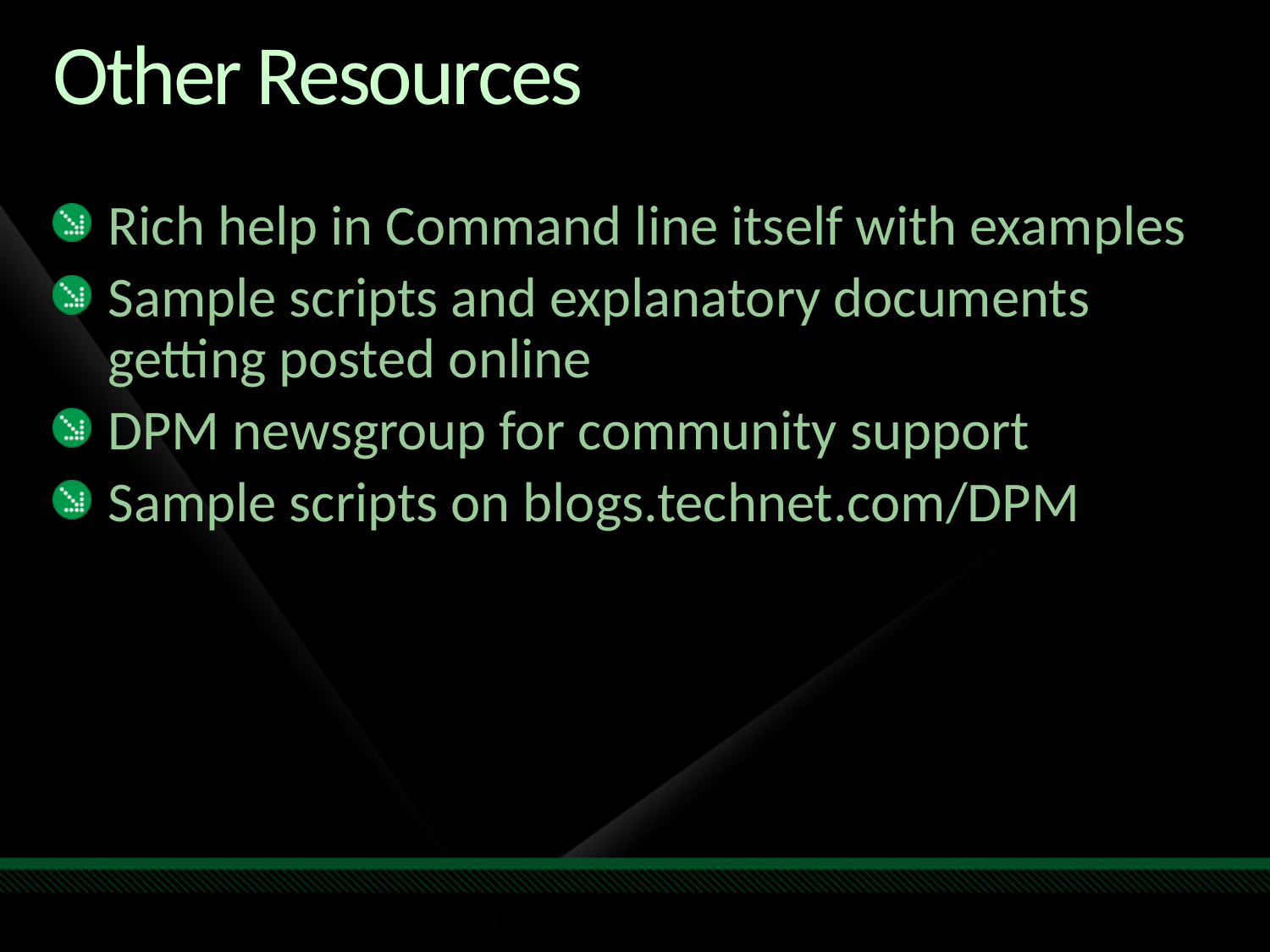

# Other Resources
Rich help in Command line itself with examples
Sample scripts and explanatory documents getting posted online
DPM newsgroup for community support
Sample scripts on blogs.technet.com/DPM